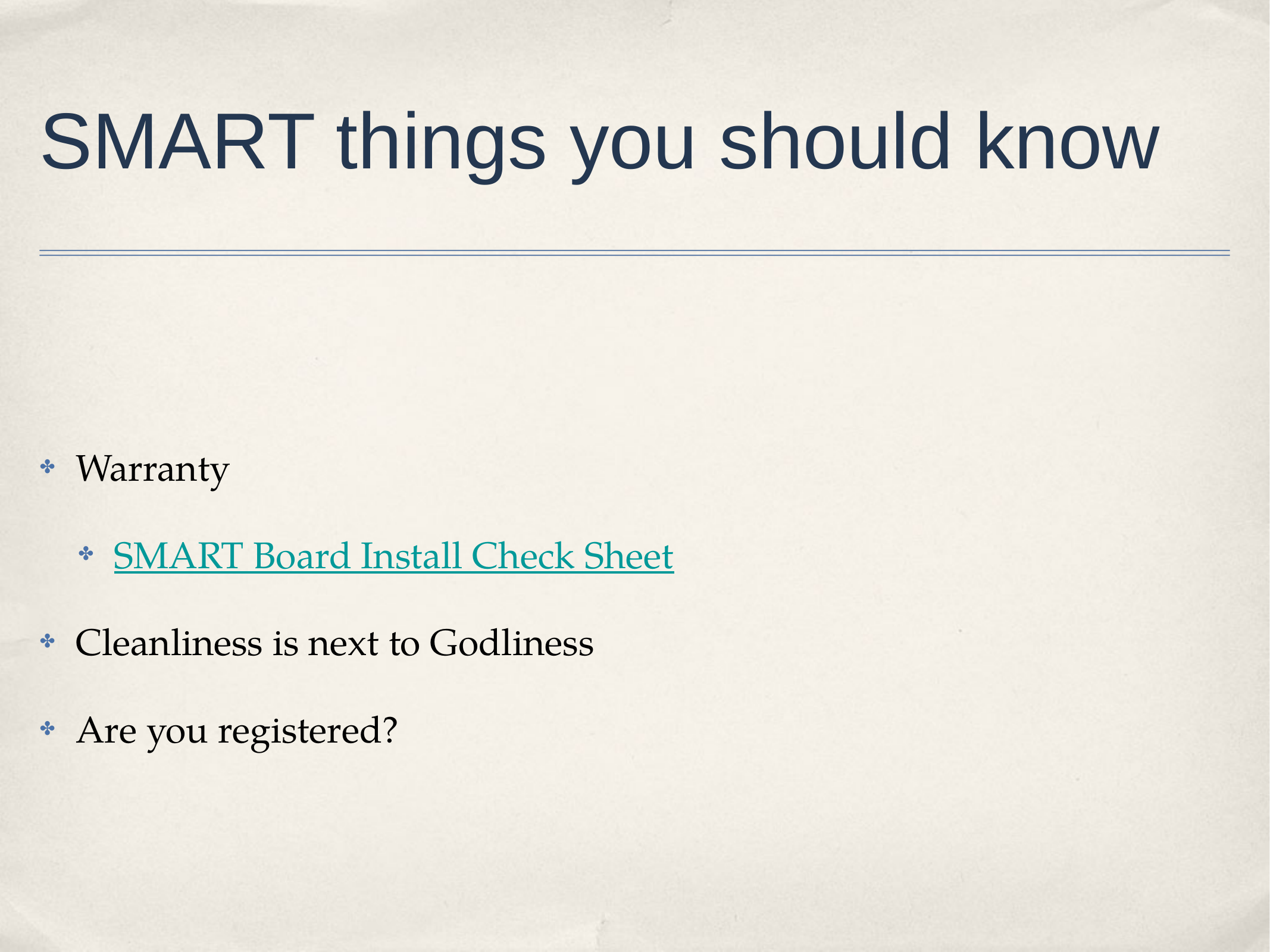

# SMART things you should know
Warranty
SMART Board Install Check Sheet
Cleanliness is next to Godliness
Are you registered?